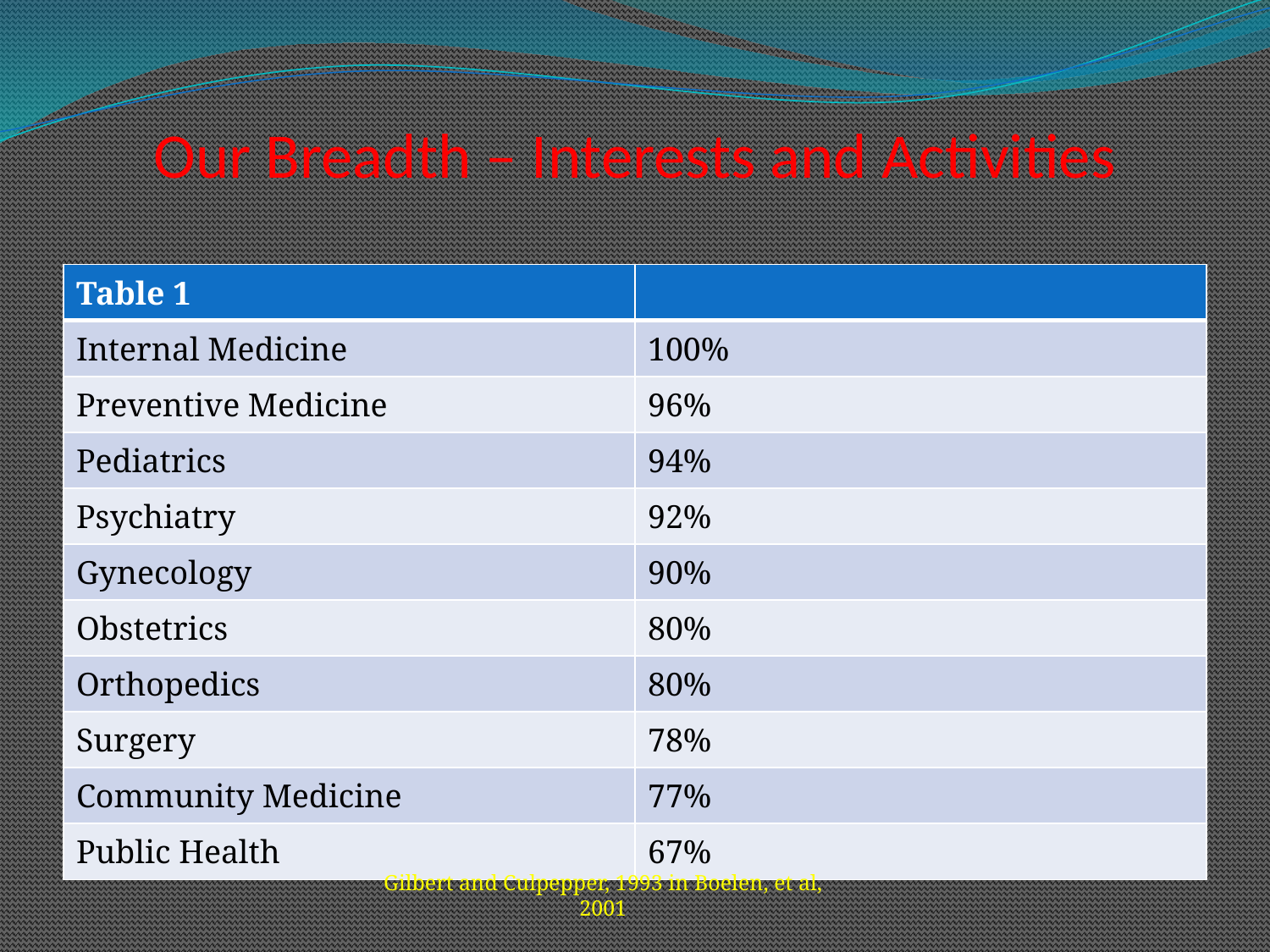

# Our Breadth – Interests and Activities
| Table 1 |  |
| --- | --- |
| Internal Medicine | 100% |
| Preventive Medicine | 96% |
| Pediatrics | 94% |
| Psychiatry | 92% |
| Gynecology | 90% |
| Obstetrics | 80% |
| Orthopedics | 80% |
| Surgery | 78% |
| Community Medicine | 77% |
| Public Health | 67% |
Gilbert and Culpepper, 1993 in Boelen, et al, 2001